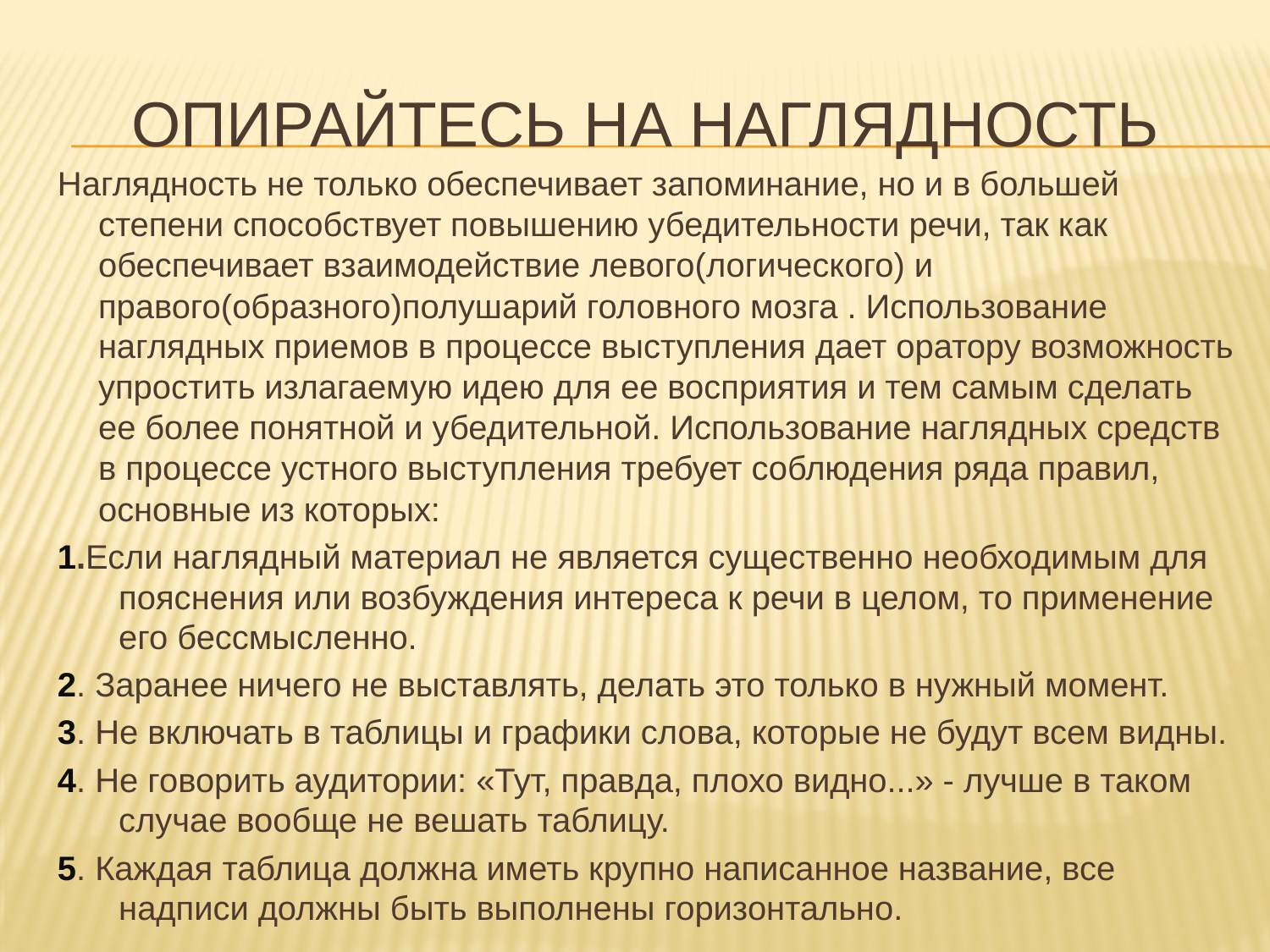

# Опирайтесь на наглядность
Наглядность не только обеспечивает запоминание, но и в большей степени способствует повышению убедительности речи, так как обеспечивает взаимодействие левого(логического) и правого(образного)полушарий головного мозга . Использование наглядных приемов в процессе выступления дает оратору возможность упростить излагаемую идею для ее восприятия и тем самым сделать ее более понятной и убедительной. Использование наглядных средств в процессе устного выступления требует соблюдения ряда правил, основные из которых:
1.Если наглядный материал не является существенно необходимым для пояснения или возбуждения интереса к речи в целом, то применение его бессмысленно.
2. Заранее ничего не выставлять, делать это только в нужный момент.
3. Не включать в таблицы и графики слова, которые не будут всем видны.
4. Не говорить аудитории: «Тут, правда, плохо видно...» - лучше в таком случае вообще не вешать таблицу.
5. Каждая таблица должна иметь крупно написанное название, все надписи должны быть выполнены горизонтально.